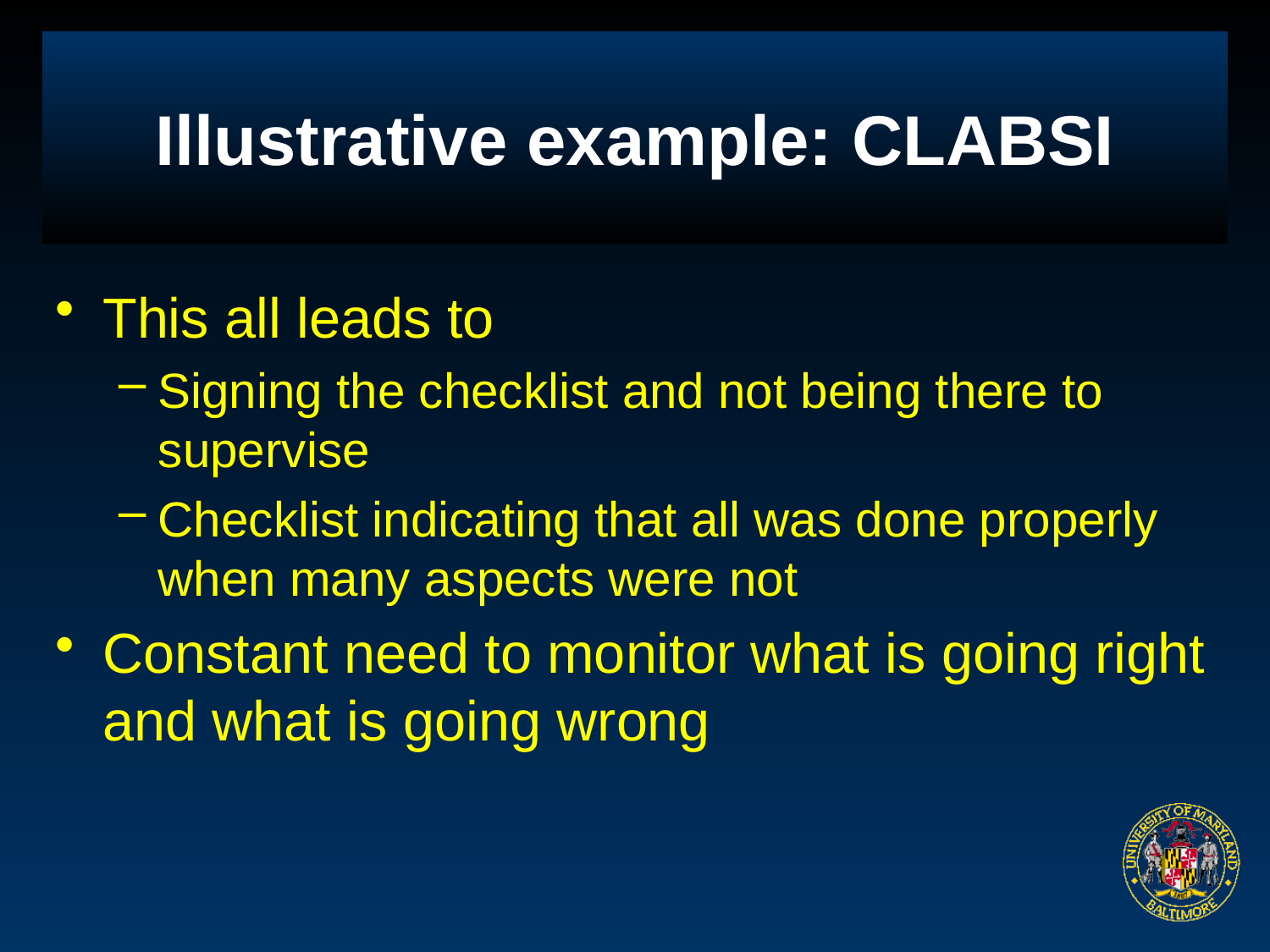

# Illustrative example: CLABSI
This all leads to
Signing the checklist and not being there to supervise
Checklist indicating that all was done properly when many aspects were not
Constant need to monitor what is going right and what is going wrong